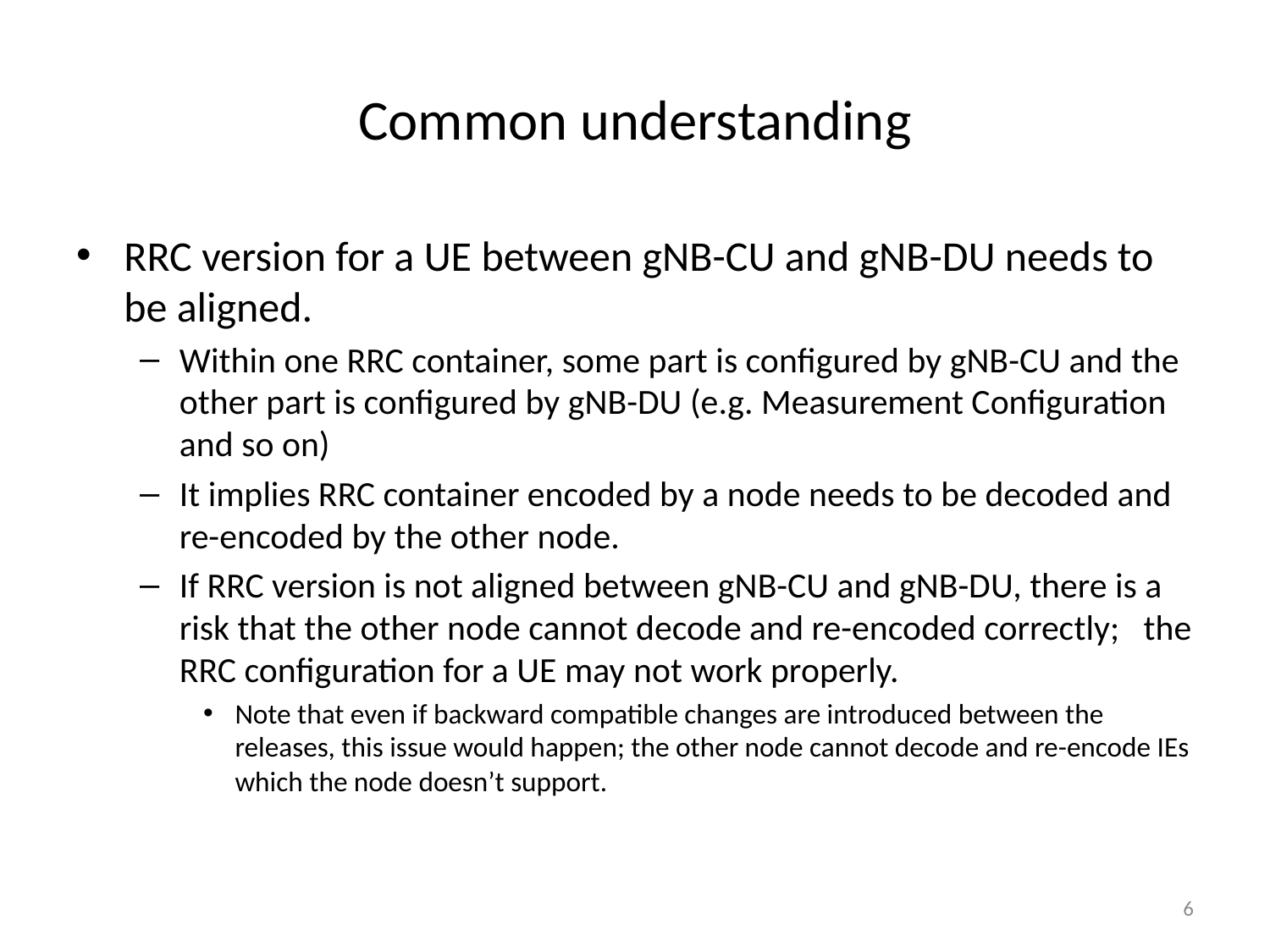

# Common understanding
RRC version for a UE between gNB-CU and gNB-DU needs to be aligned.
Within one RRC container, some part is configured by gNB-CU and the other part is configured by gNB-DU (e.g. Measurement Configuration and so on)
It implies RRC container encoded by a node needs to be decoded and re-encoded by the other node.
If RRC version is not aligned between gNB-CU and gNB-DU, there is a risk that the other node cannot decode and re-encoded correctly;   the RRC configuration for a UE may not work properly.
Note that even if backward compatible changes are introduced between the releases, this issue would happen; the other node cannot decode and re-encode IEs which the node doesn’t support.
6